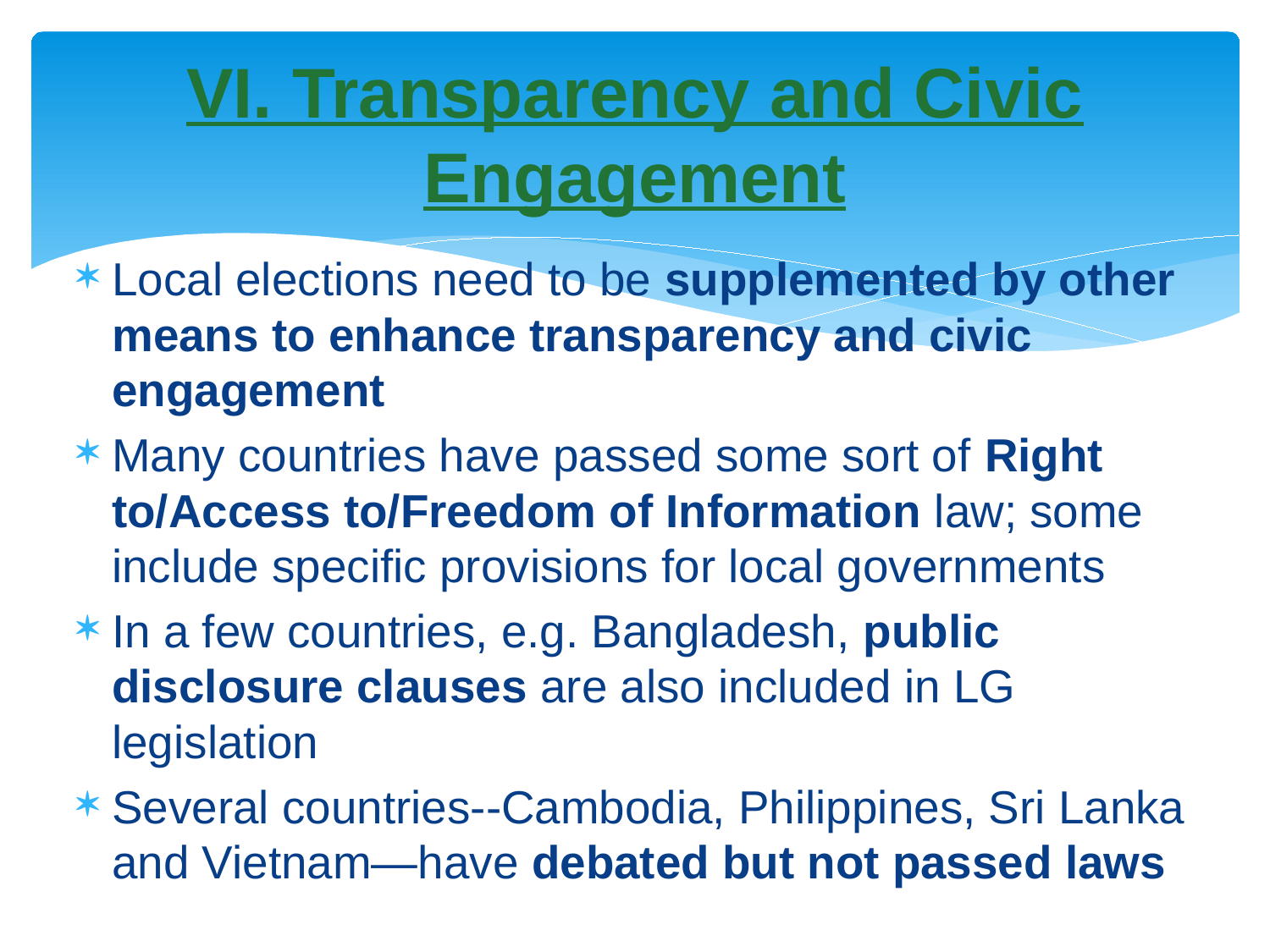

# VI. Transparency and Civic Engagement
Local elections need to be supplemented by other means to enhance transparency and civic engagement
Many countries have passed some sort of Right to/Access to/Freedom of Information law; some include specific provisions for local governments
In a few countries, e.g. Bangladesh, public disclosure clauses are also included in LG legislation
Several countries--Cambodia, Philippines, Sri Lanka and Vietnam—have debated but not passed laws